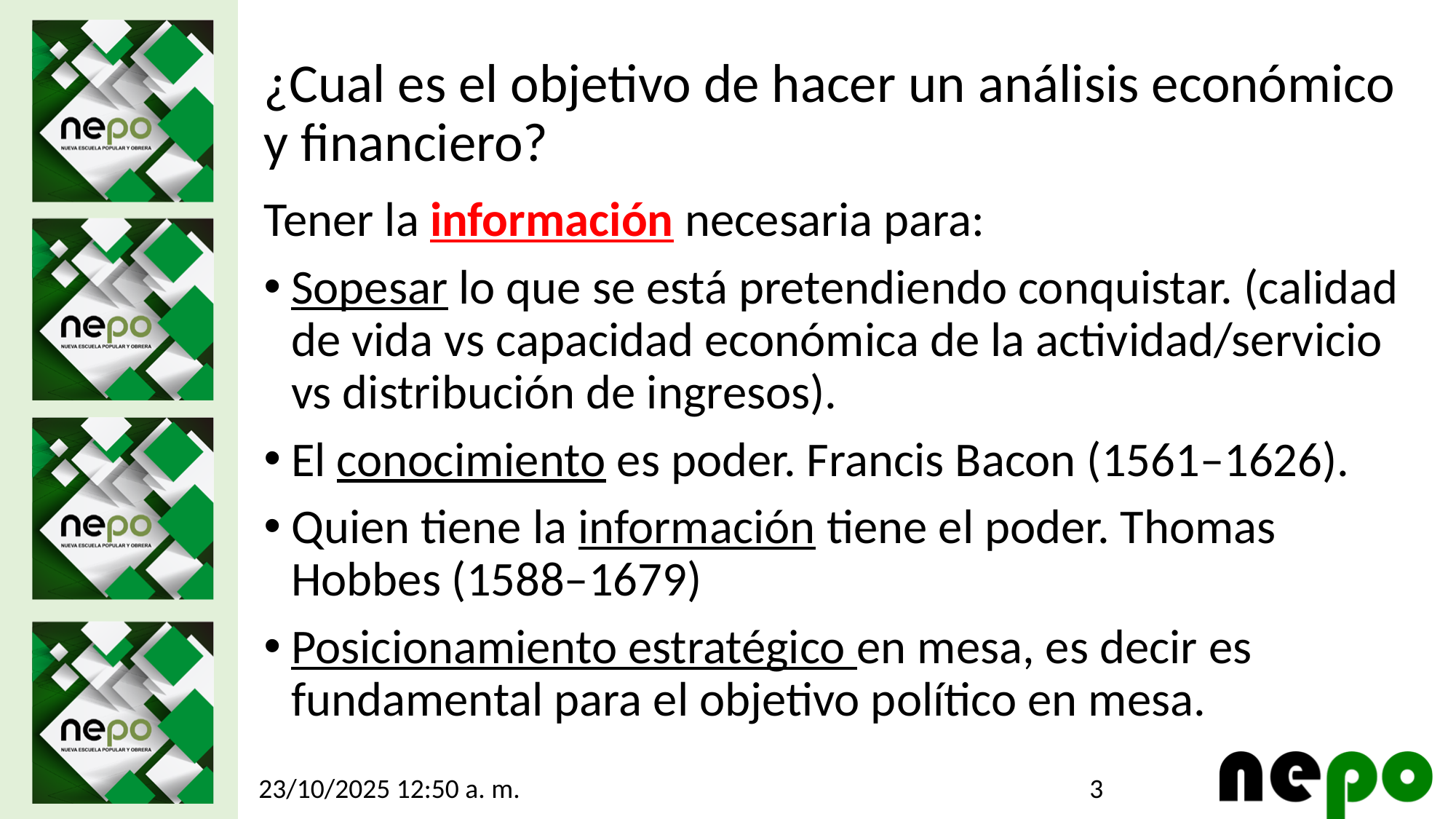

¿Cual es el objetivo de hacer un análisis económico y financiero?
Tener la información necesaria para:
Sopesar lo que se está pretendiendo conquistar. (calidad de vida vs capacidad económica de la actividad/servicio vs distribución de ingresos).
El conocimiento es poder. Francis Bacon (1561–1626).
Quien tiene la información tiene el poder. Thomas Hobbes (1588–1679)
Posicionamiento estratégico en mesa, es decir es fundamental para el objetivo político en mesa.
3
23/10/2025 12:50 a. m.